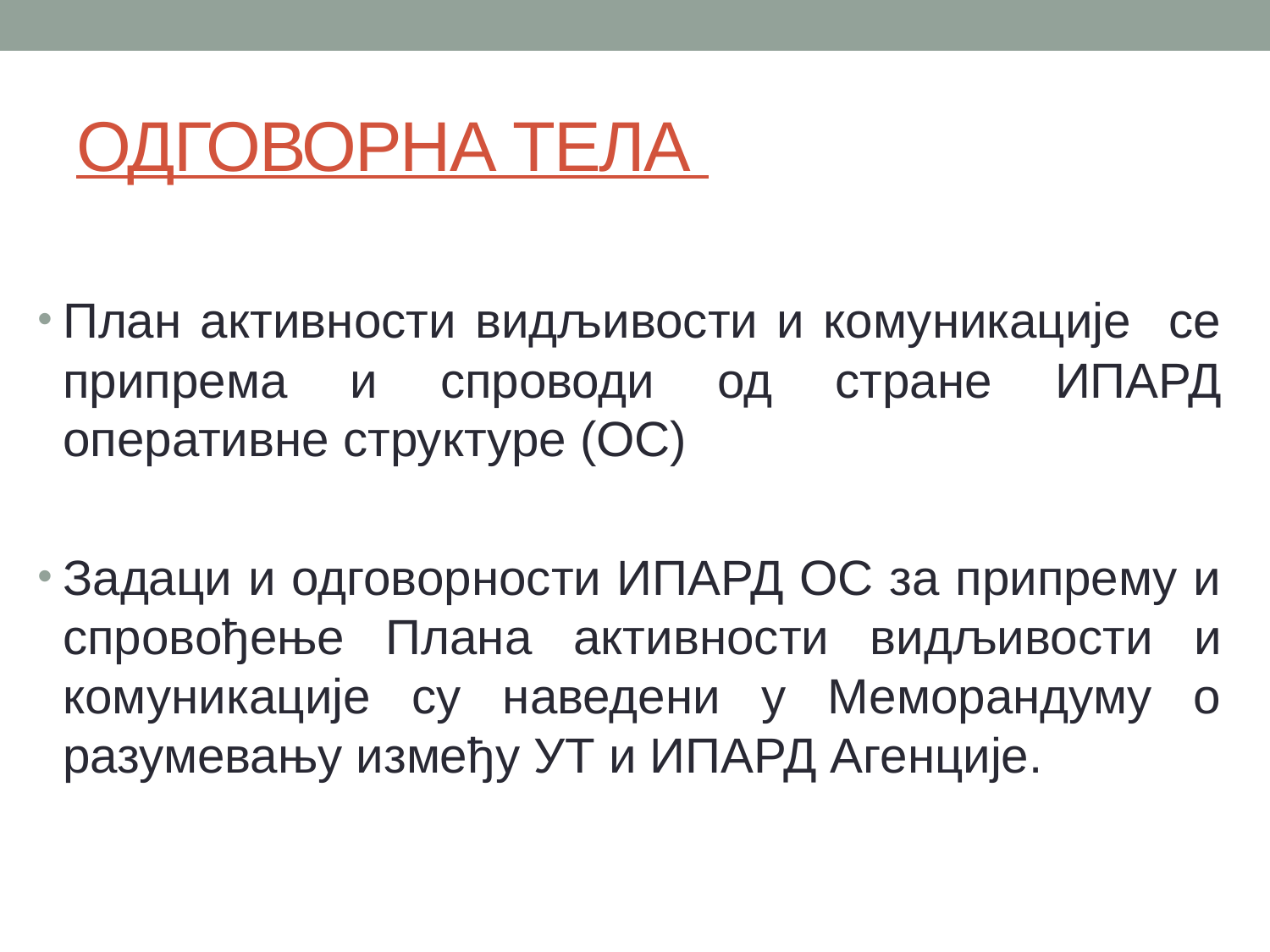

# ОДГОВОРНА ТЕЛА

План активности видљивости и комуникације  се припрема и спроводи од стране ИПАРД оперативне структуре (ОС)

Задаци и одговорности ИПАРД ОС за припрему и спровођење Плана активности видљивости и комуникације су наведени у Меморандуму о разумевању између УТ и ИПАРД Агенције.